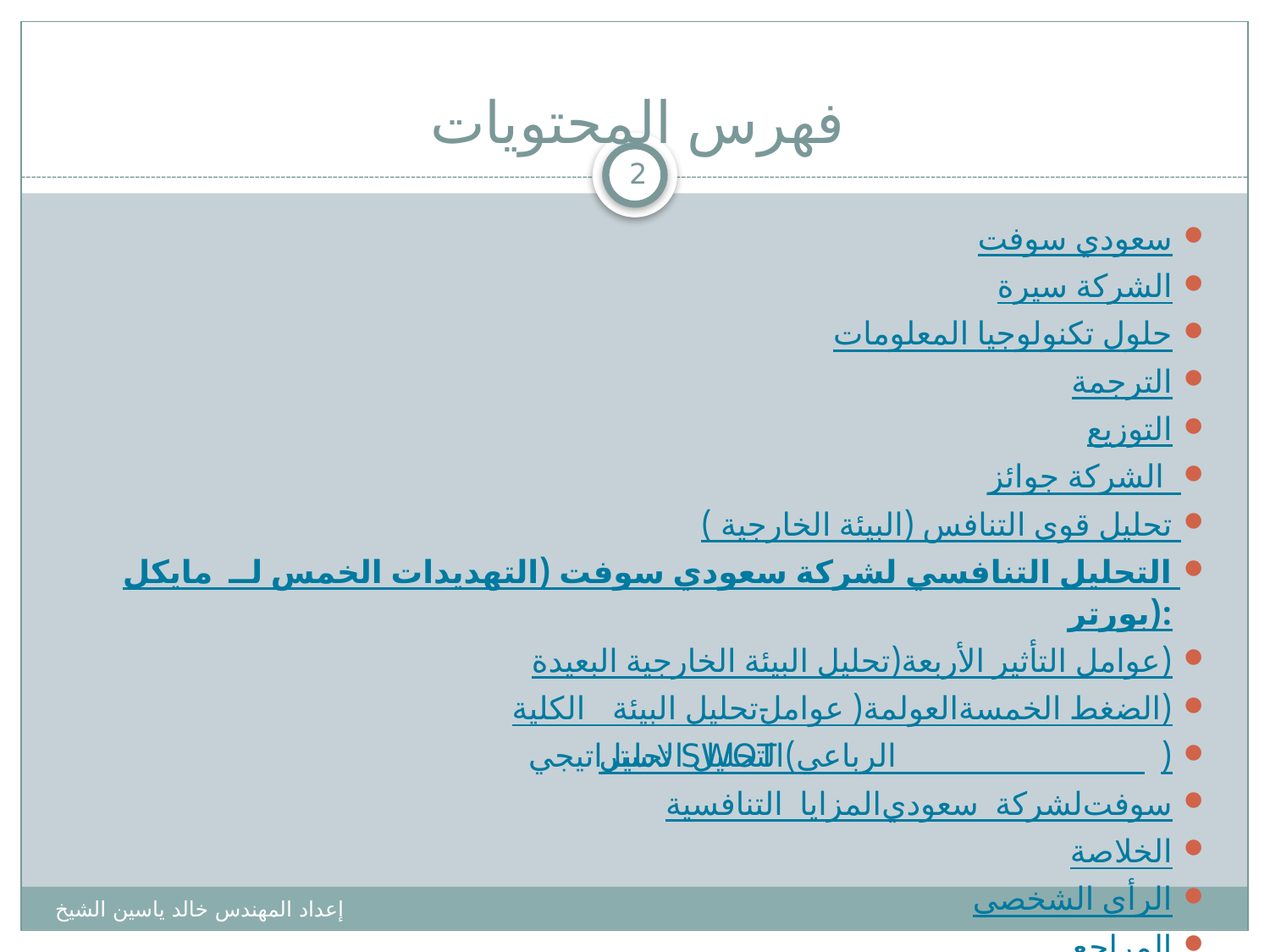

# فهرس المحتويات
2
سعودي سوفت
سيرة الشركة
حلول تكنولوجيا المعلومات
الترجمة
التوزيع
جوائز الشركة
تحليل قوى التنافس (البيئة الخارجية)
التحليل التنافسي لشركة سعودي سوفت (التهديدات الخمس لــ مايكل بورتر):
عوامل التأثير الأربعة(تحليل البيئة الخارجية البعيدة)
تحليل البيئة الكلية- العولمة(عوامل الضغط الخمسة)
تحليل SWOT (التحليل الاستراتيجي الرباعي)
المزايا التنافسية لشركة سعودي سوفت
الخلاصة
الرأي الشخصي
المراجع
إعداد المهندس خالد ياسين الشيخ